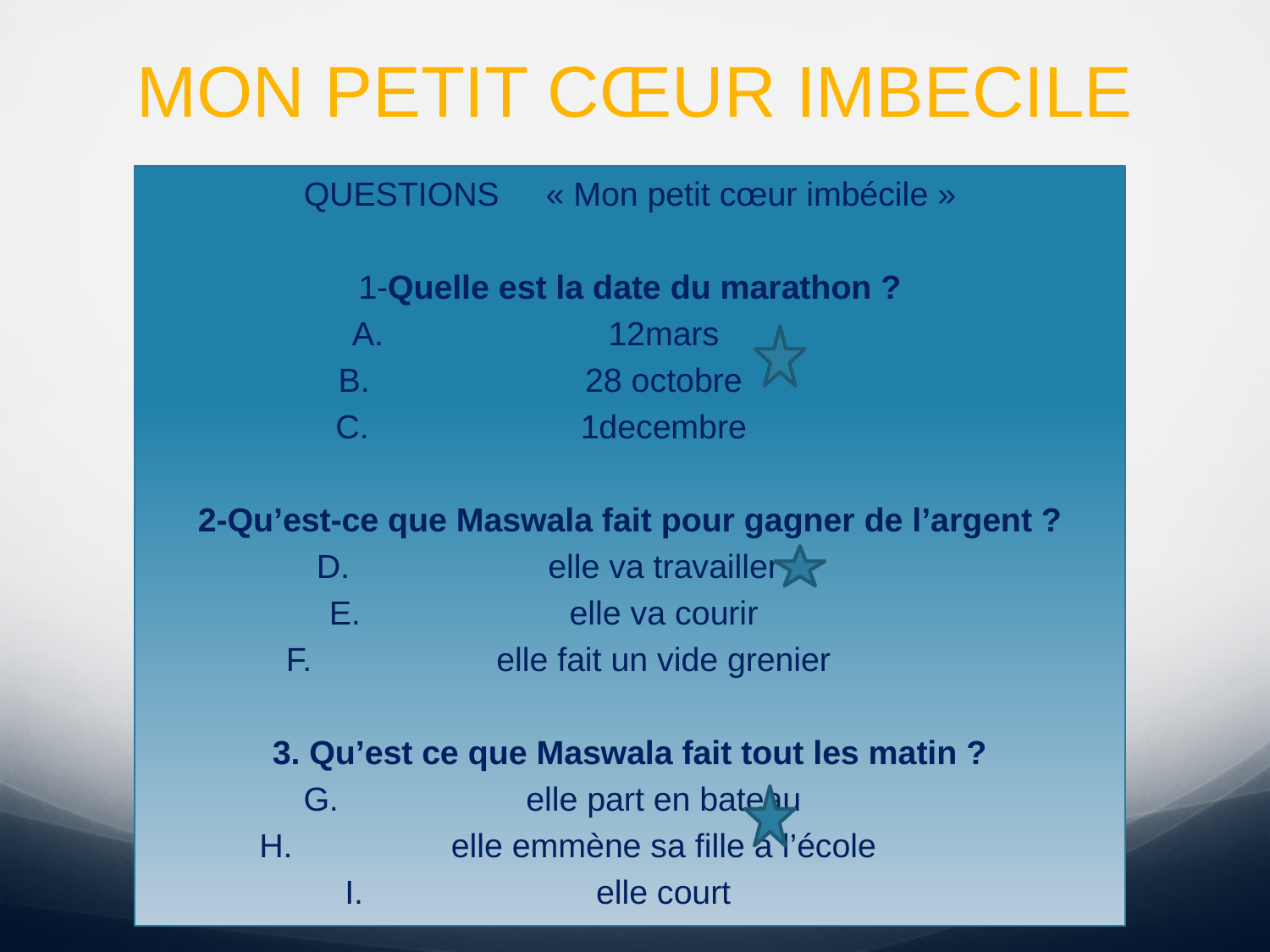

# MON PETIT CŒUR IMBECILE
QUESTIONS     « Mon petit cœur imbécile »

1-Quelle est la date du marathon ?
12mars
28 octobre
1decembre

2-Qu’est-ce que Maswala fait pour gagner de l’argent ?
elle va travailler
elle va courir
elle fait un vide grenier

3. Qu’est ce que Maswala fait tout les matin ?
elle part en bateau
elle emmène sa fille à l’école
elle court